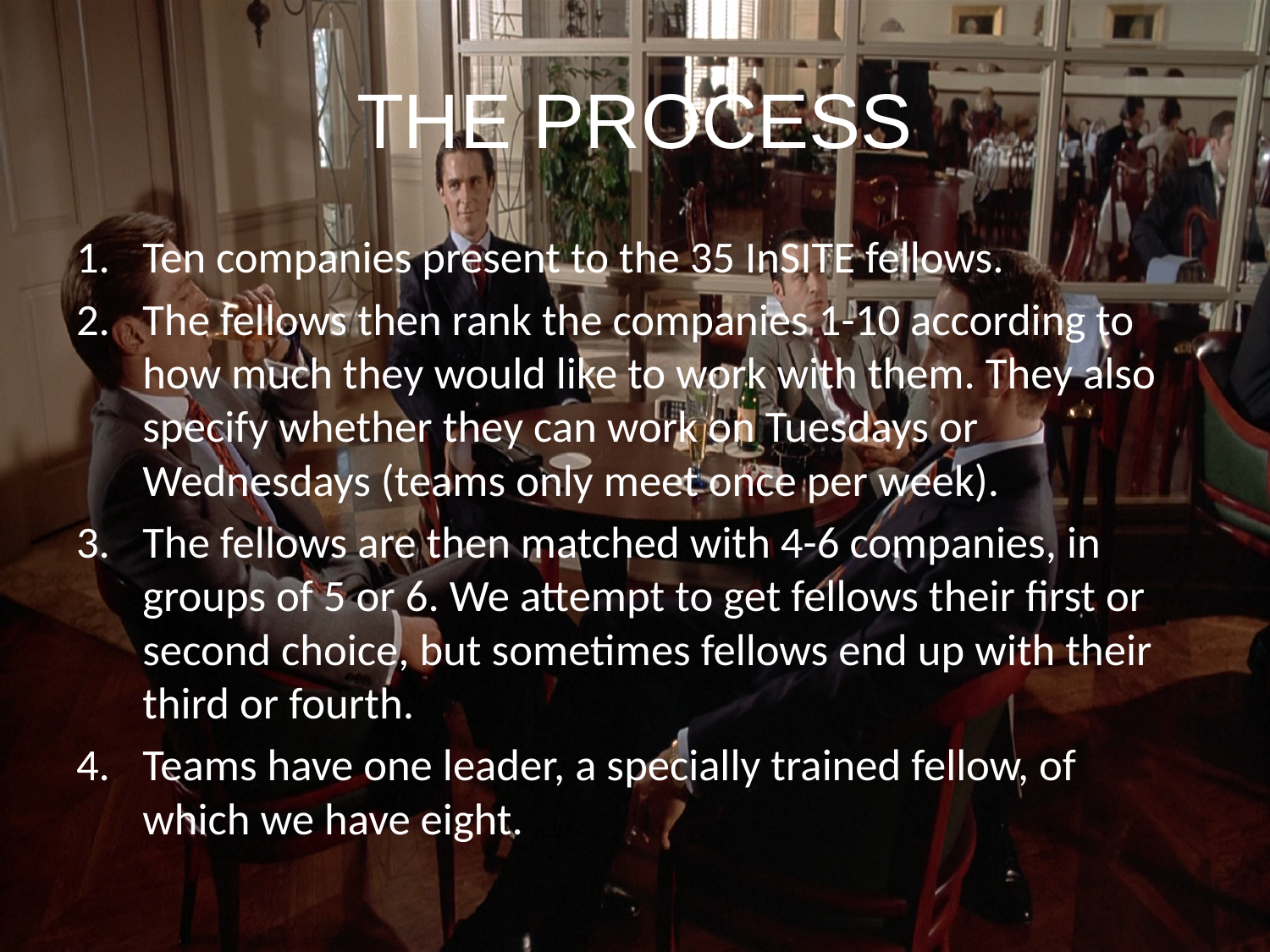

# The Process
Ten companies present to the 35 InSITE fellows.
The fellows then rank the companies 1-10 according to how much they would like to work with them. They also specify whether they can work on Tuesdays or Wednesdays (teams only meet once per week).
The fellows are then matched with 4-6 companies, in groups of 5 or 6. We attempt to get fellows their first or second choice, but sometimes fellows end up with their third or fourth.
Teams have one leader, a specially trained fellow, of which we have eight.